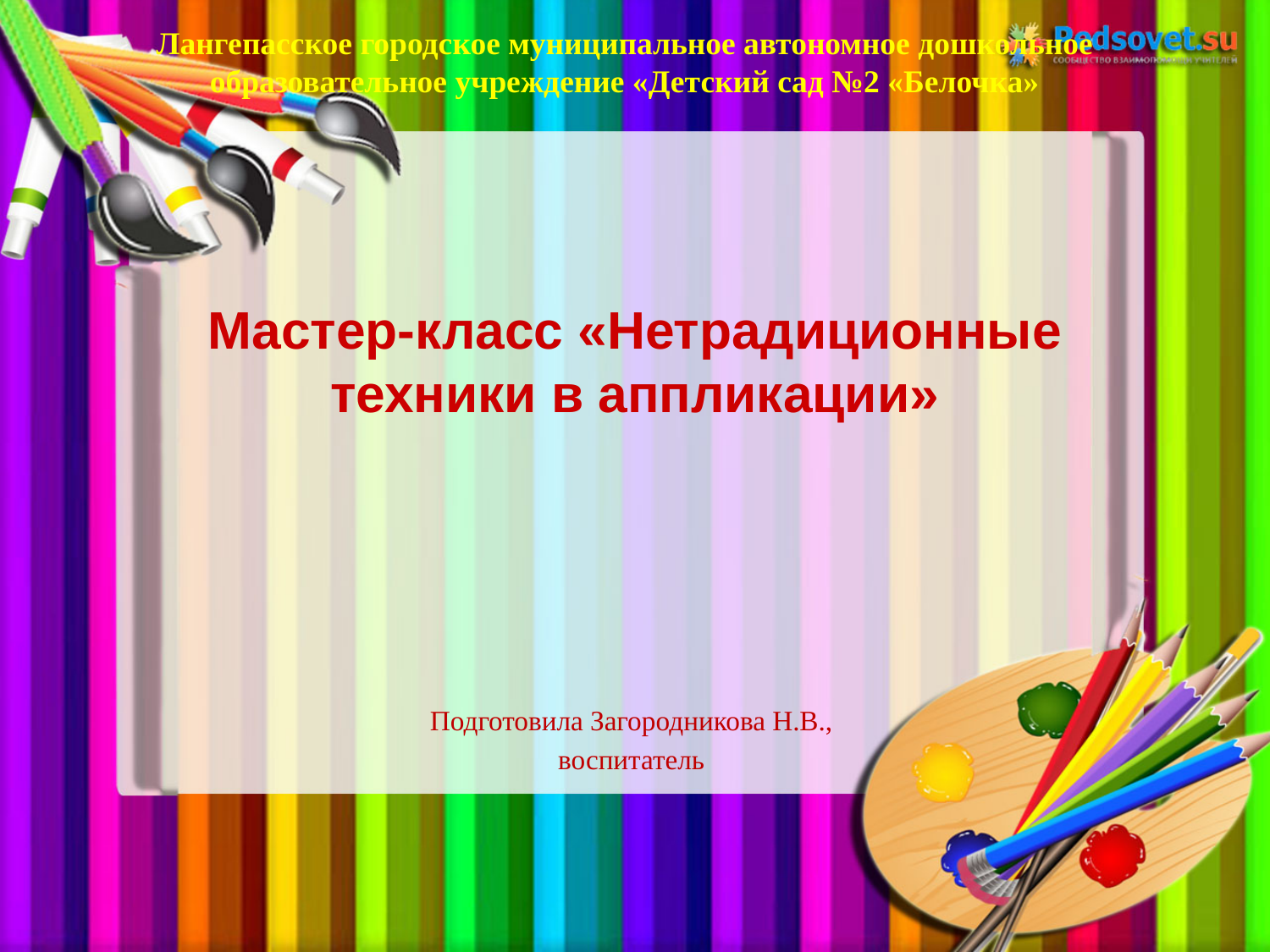

Лангепасское городское муниципальное автономное дошкольное образовательное учреждение «Детский сад №2 «Белочка»

# Мастер-класс «Нетрадиционные техники в аппликации»
Подготовила Загородникова Н.В.,
воспитатель